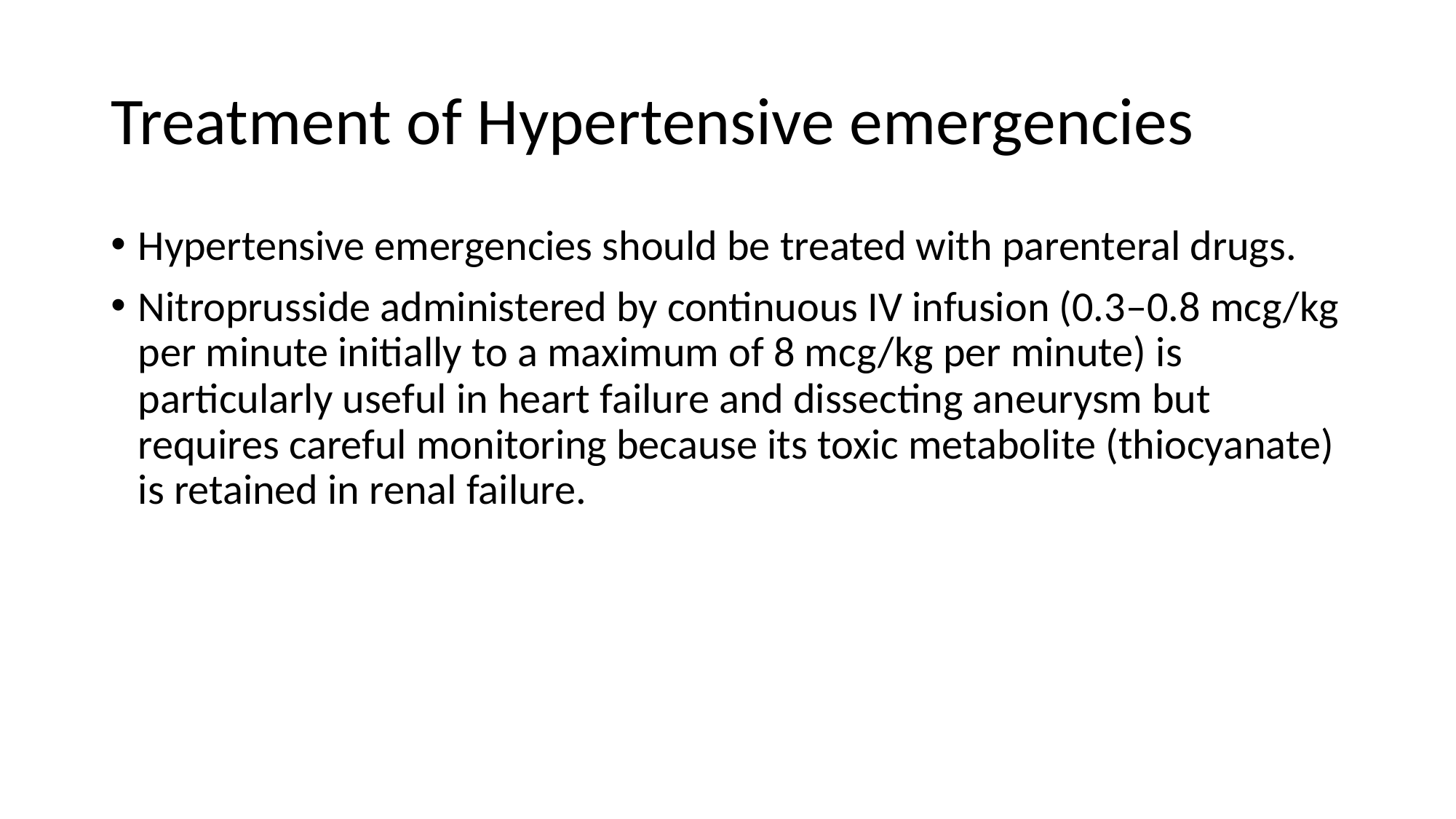

# Treatment of Hypertensive emergencies
Hypertensive emergencies should be treated with parenteral drugs.
Nitroprusside administered by continuous IV infusion (0.3–0.8 mcg/kg per minute initially to a maximum of 8 mcg/kg per minute) is particularly useful in heart failure and dissecting aneurysm but requires careful monitoring because its toxic metabolite (thiocyanate) is retained in renal failure.